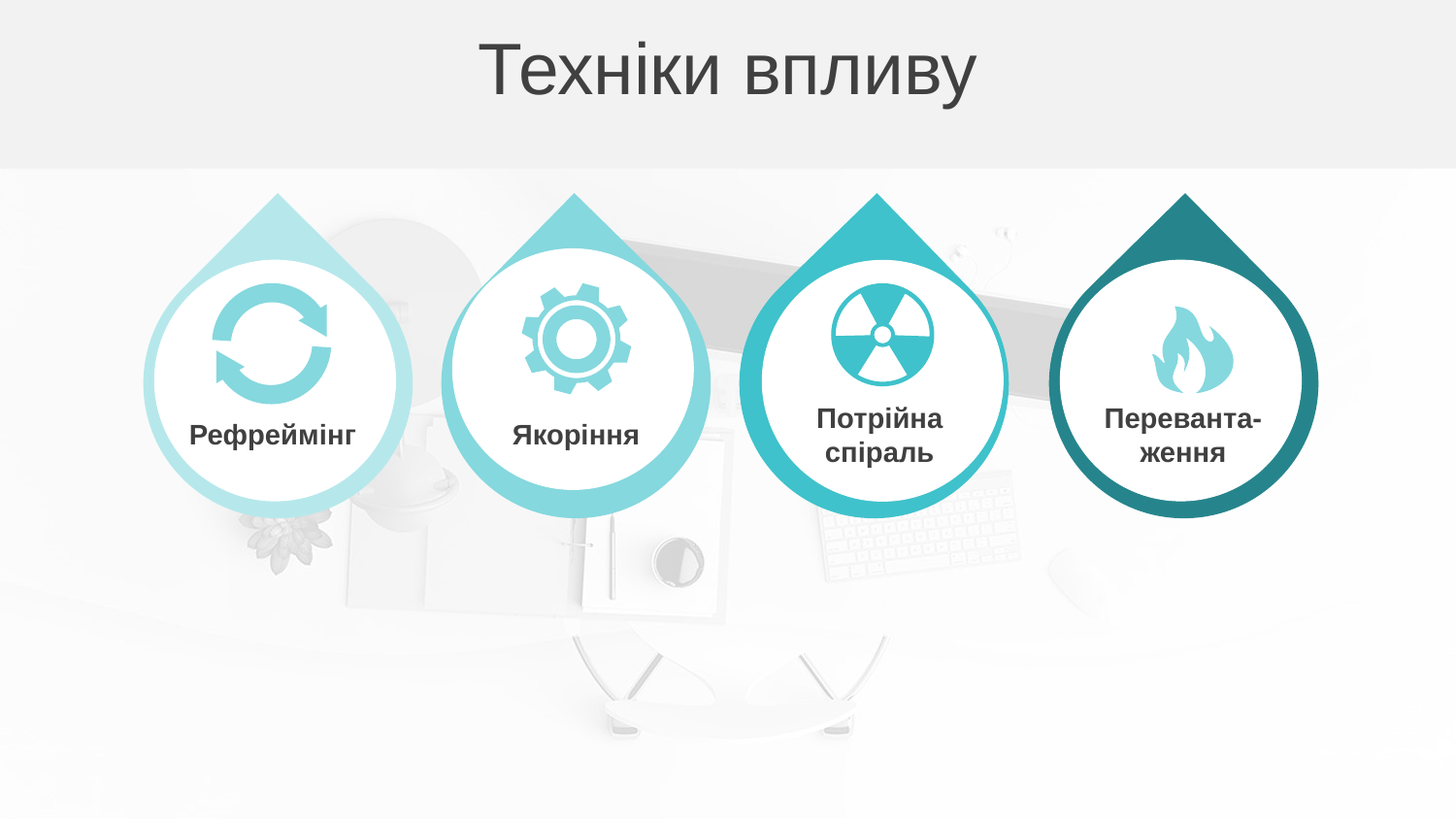

Техніки впливу

Потрійна спіраль
Переванта-
ження
Рефреймінг
Якоріння